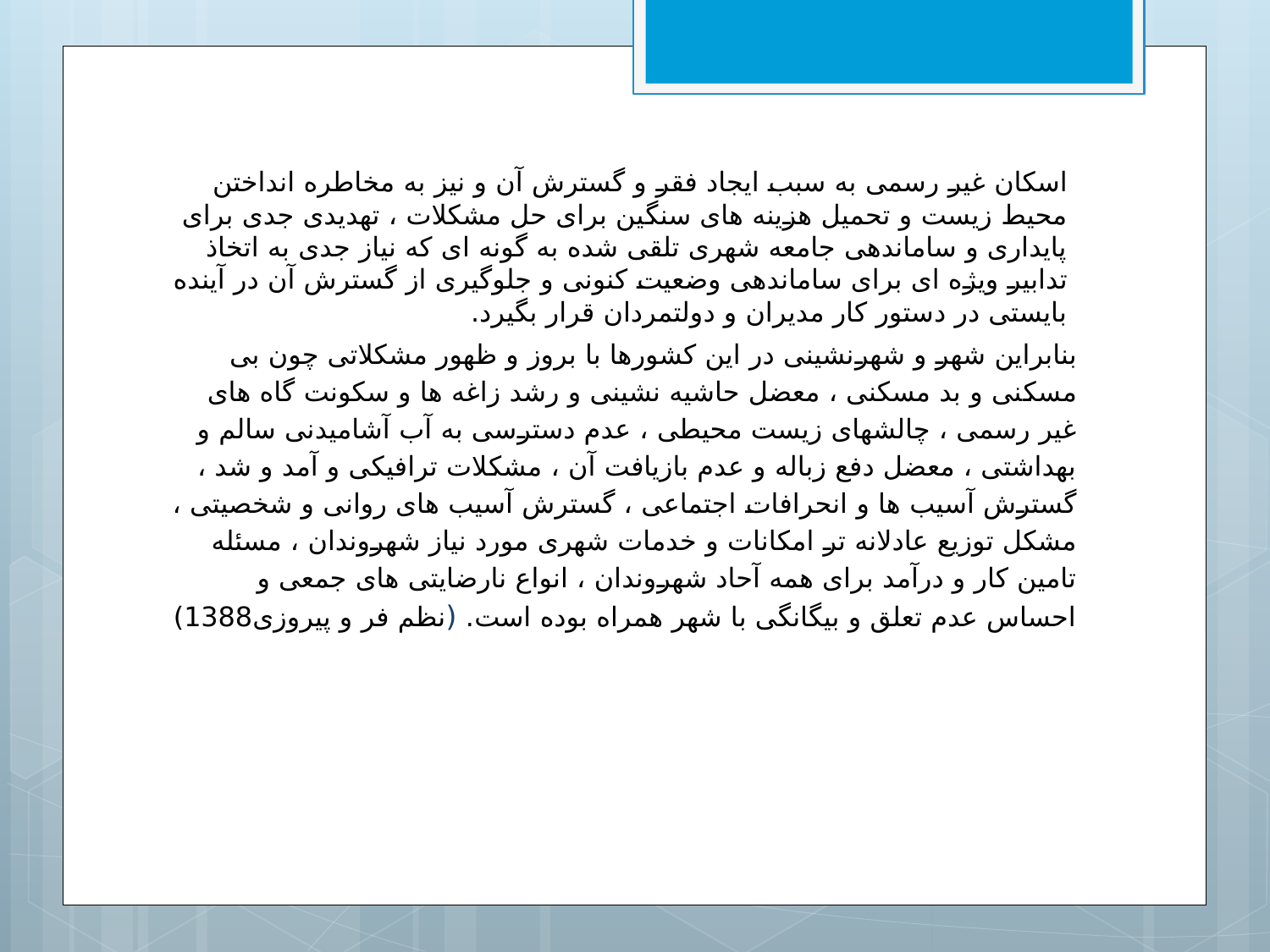

اسکان غیر رسمی به سبب ایجاد فقر و گسترش آن و نیز به مخاطره انداختن محیط زیست و تحمیل هزینه های سنگین برای حل مشکلات ، تهدیدی جدی برای پایداری و ساماندهی جامعه شهری تلقی شده به گونه ای که نیاز جدی به اتخاذ تدابیر ویژه ای برای ساماندهی وضعیت کنونی و جلوگیری از گسترش آن در آینده بایستی در دستور کار مدیران و دولتمردان قرار بگیرد.
بنابراین شهر و شهرنشینی در این کشورها با بروز و ظهور مشکلاتی چون بی مسکنی و بد مسکنی ، معضل حاشیه نشینی و رشد زاغه ها و سکونت گاه های غیر رسمی ، چالشهای زیست محیطی ، عدم دسترسی به آب آشامیدنی سالم و بهداشتی ، معضل دفع زباله و عدم بازیافت آن ، مشکلات ترافیکی و آمد و شد ، گسترش آسیب ها و انحرافات اجتماعی ، گسترش آسیب های روانی و شخصیتی ، مشکل توزیع عادلانه تر امکانات و خدمات شهری مورد نیاز شهروندان ، مسئله تامین کار و درآمد برای همه آحاد شهروندان ، انواع نارضایتی های جمعی و احساس عدم تعلق و بیگانگی با شهر همراه بوده است. (نظم فر و پیروزی1388)